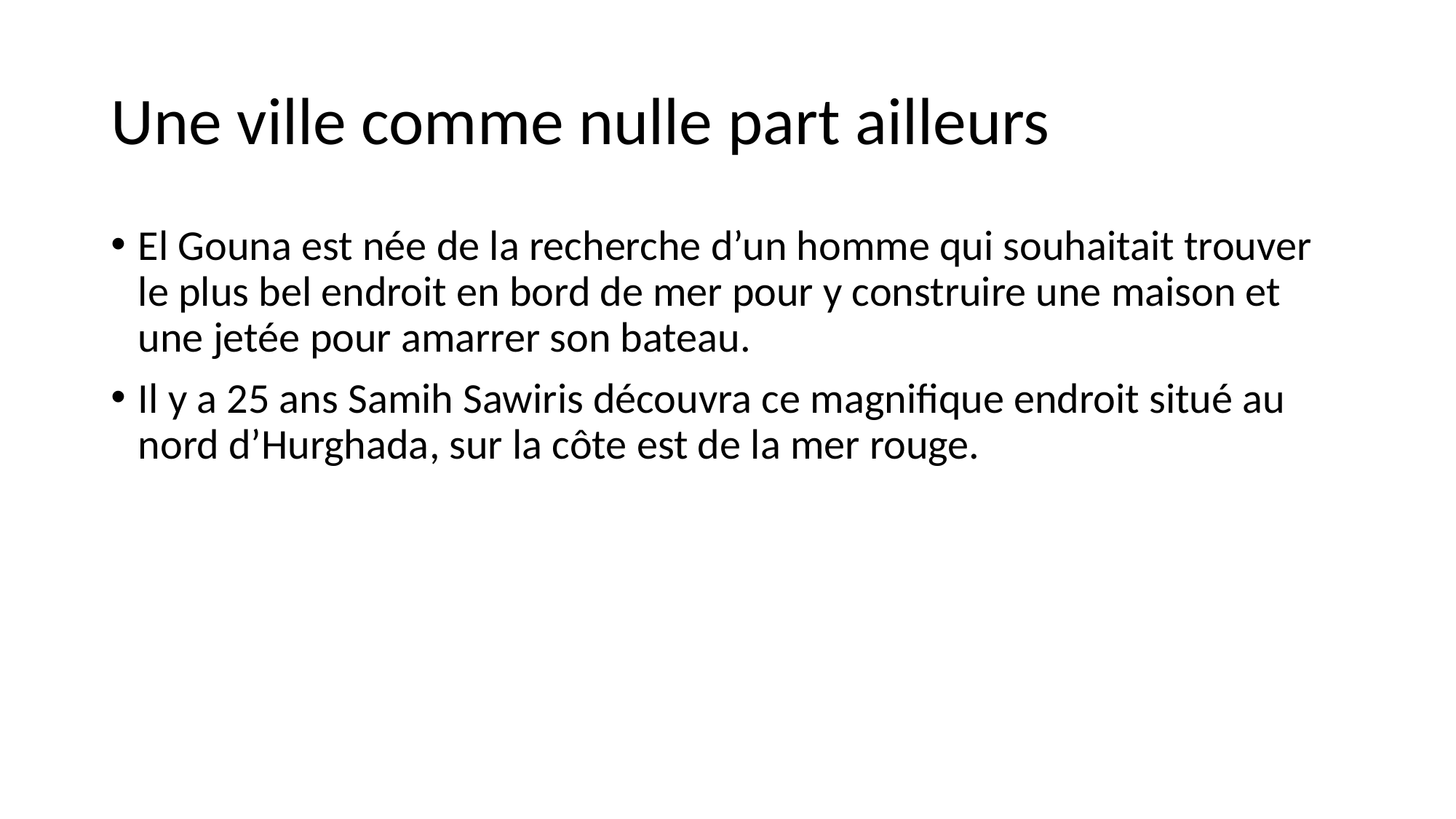

# Une ville comme nulle part ailleurs
El Gouna est née de la recherche d’un homme qui souhaitait trouver le plus bel endroit en bord de mer pour y construire une maison et une jetée pour amarrer son bateau.
Il y a 25 ans Samih Sawiris découvra ce magnifique endroit situé au nord d’Hurghada, sur la côte est de la mer rouge.